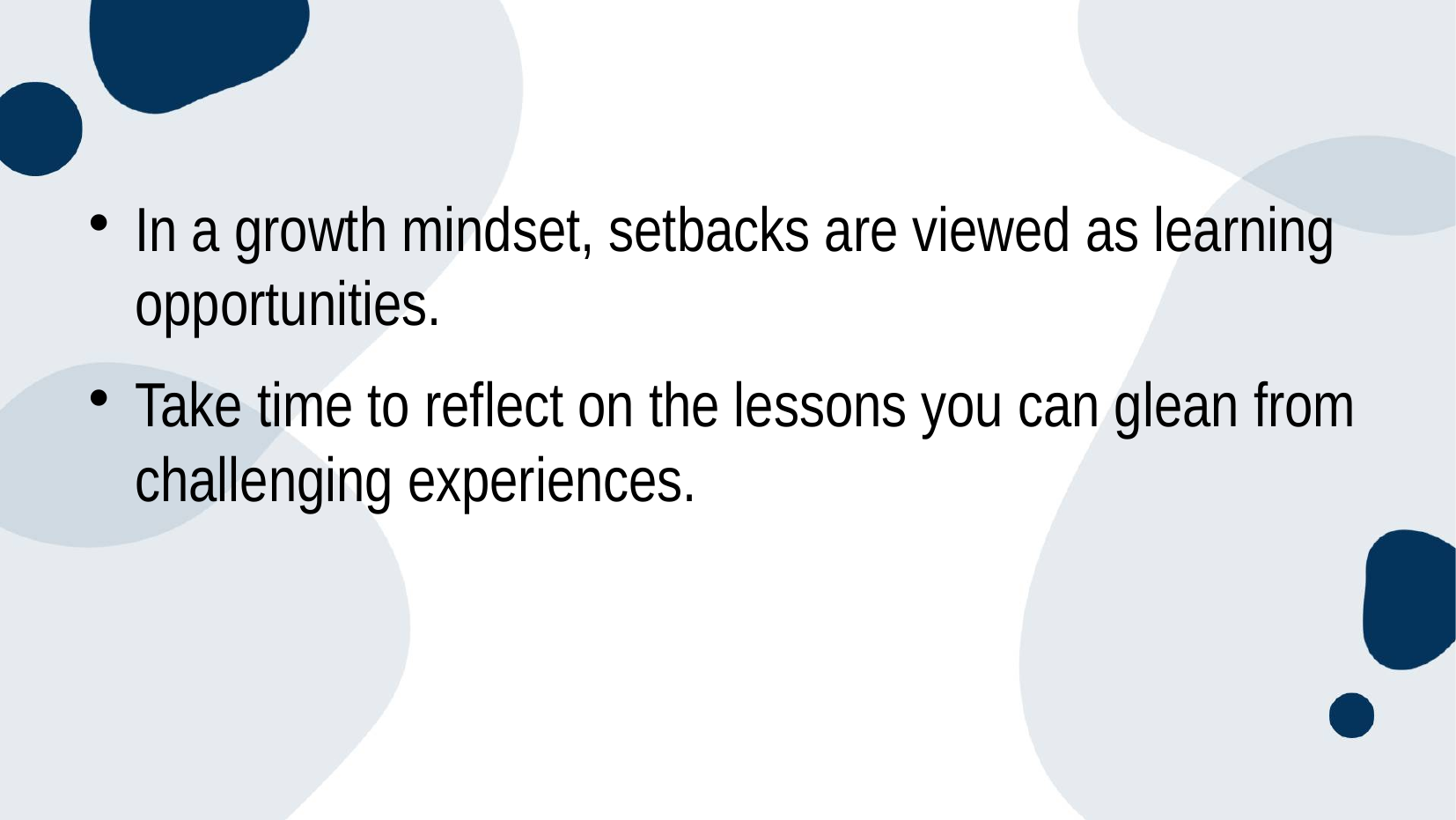

#
In a growth mindset, setbacks are viewed as learning opportunities.
Take time to reflect on the lessons you can glean from challenging experiences.